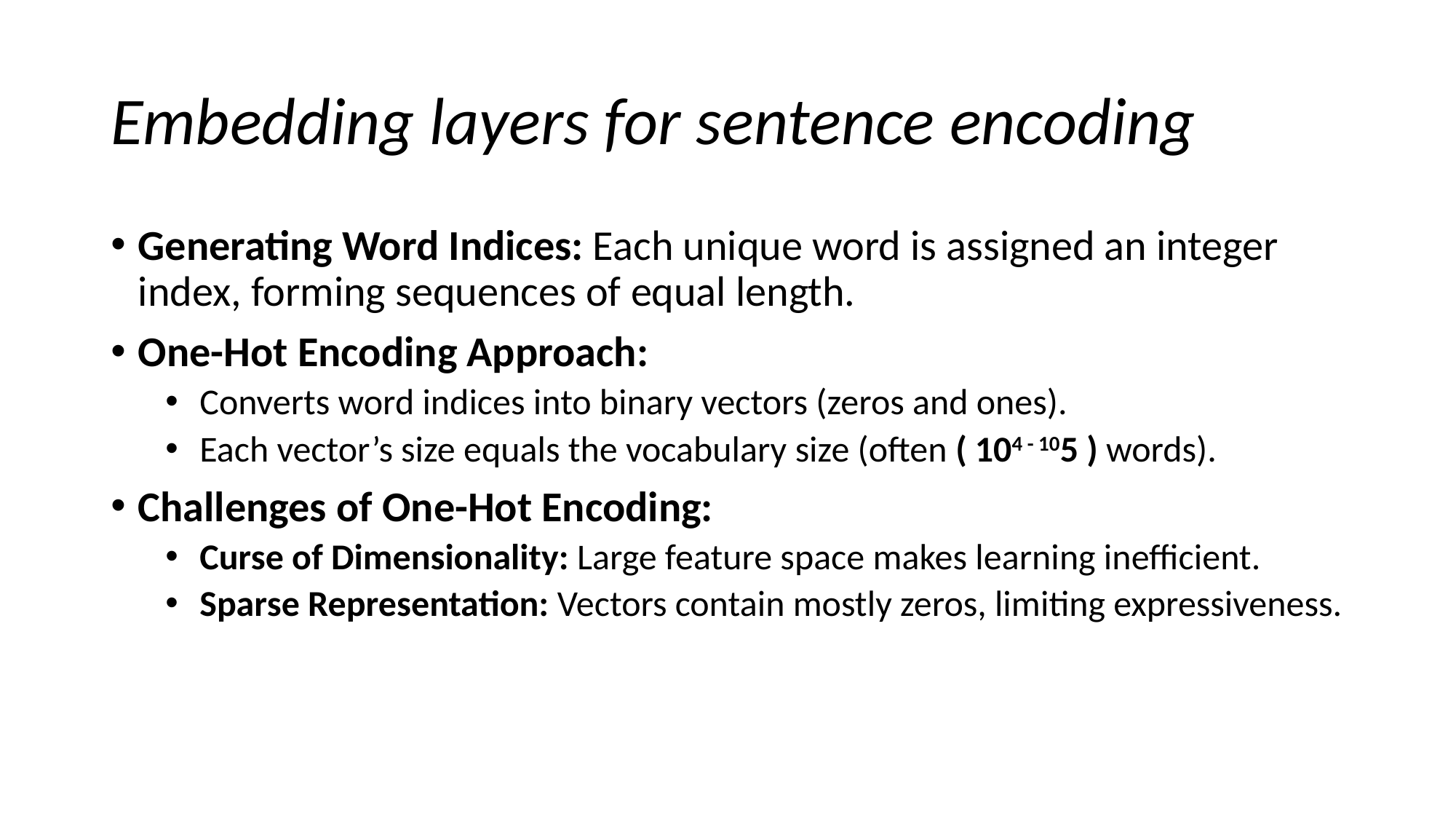

# Embedding layers for sentence encoding
Generating Word Indices: Each unique word is assigned an integer index, forming sequences of equal length.
One-Hot Encoding Approach:
Converts word indices into binary vectors (zeros and ones).
Each vector’s size equals the vocabulary size (often ( 104 - 105 ) words).
Challenges of One-Hot Encoding:
Curse of Dimensionality: Large feature space makes learning inefficient.
Sparse Representation: Vectors contain mostly zeros, limiting expressiveness.